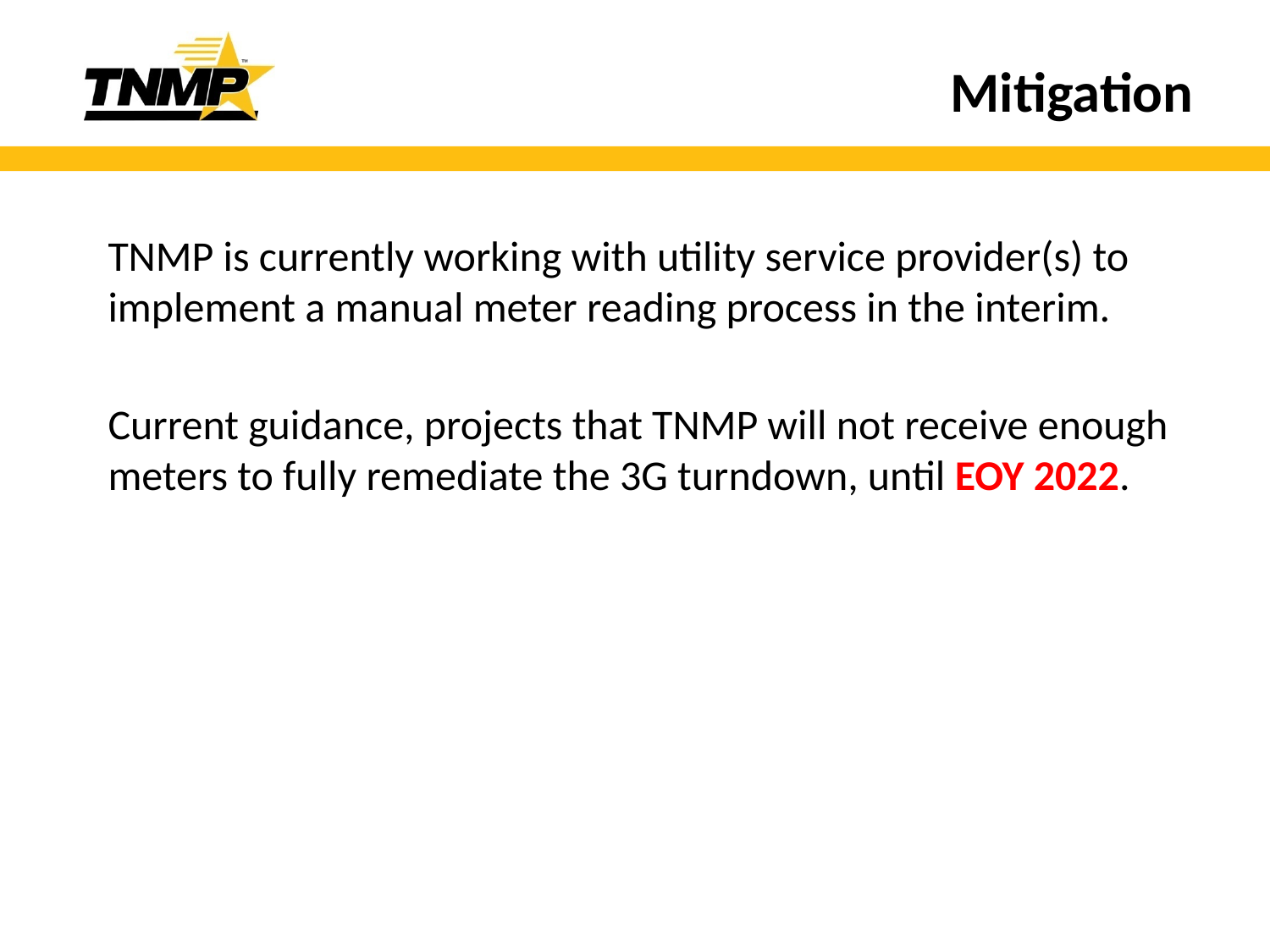

# Mitigation
TNMP is currently working with utility service provider(s) to implement a manual meter reading process in the interim.

Current guidance, projects that TNMP will not receive enough meters to fully remediate the 3G turndown, until EOY 2022.